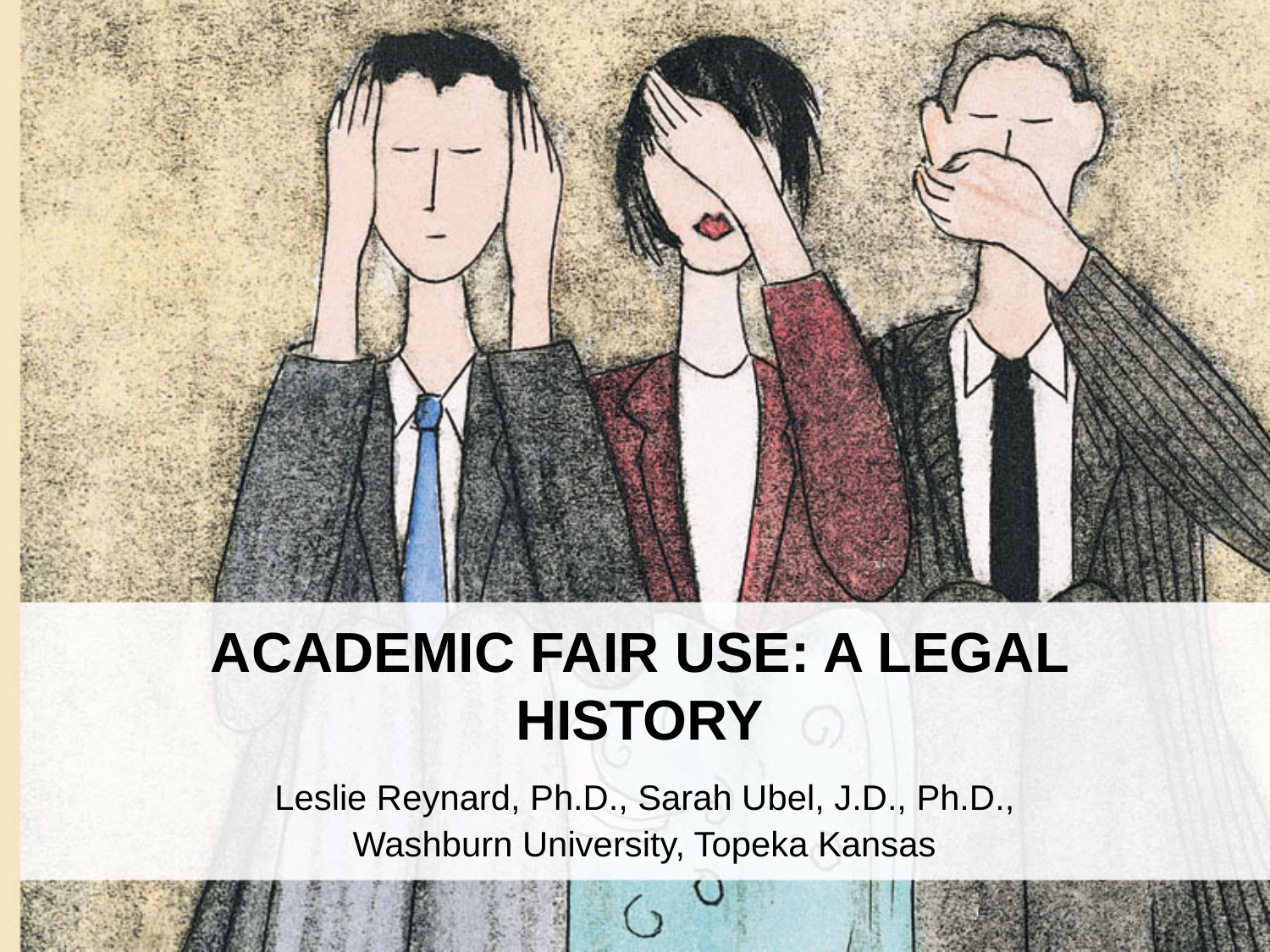

# ACADEMIC FAIR USE: A LEGAL HISTORY
Leslie Reynard, Ph.D., Sarah Ubel, J.D., Ph.D., Washburn University, Topeka Kansas